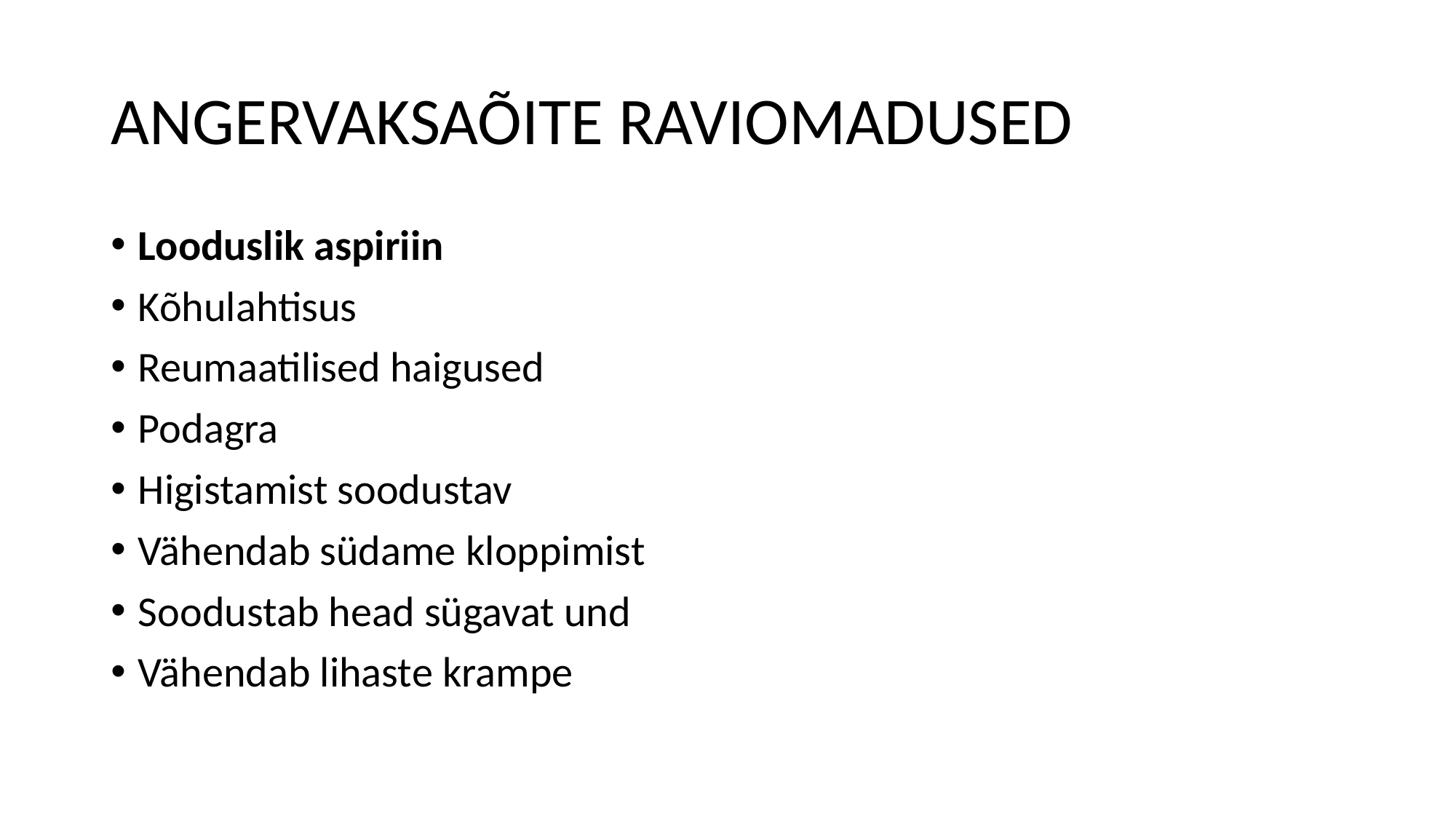

# ANGERVAKSAÕITE RAVIOMADUSED
Looduslik aspiriin
Kõhulahtisus
Reumaatilised haigused
Podagra
Higistamist soodustav
Vähendab südame kloppimist
Soodustab head sügavat und
Vähendab lihaste krampe